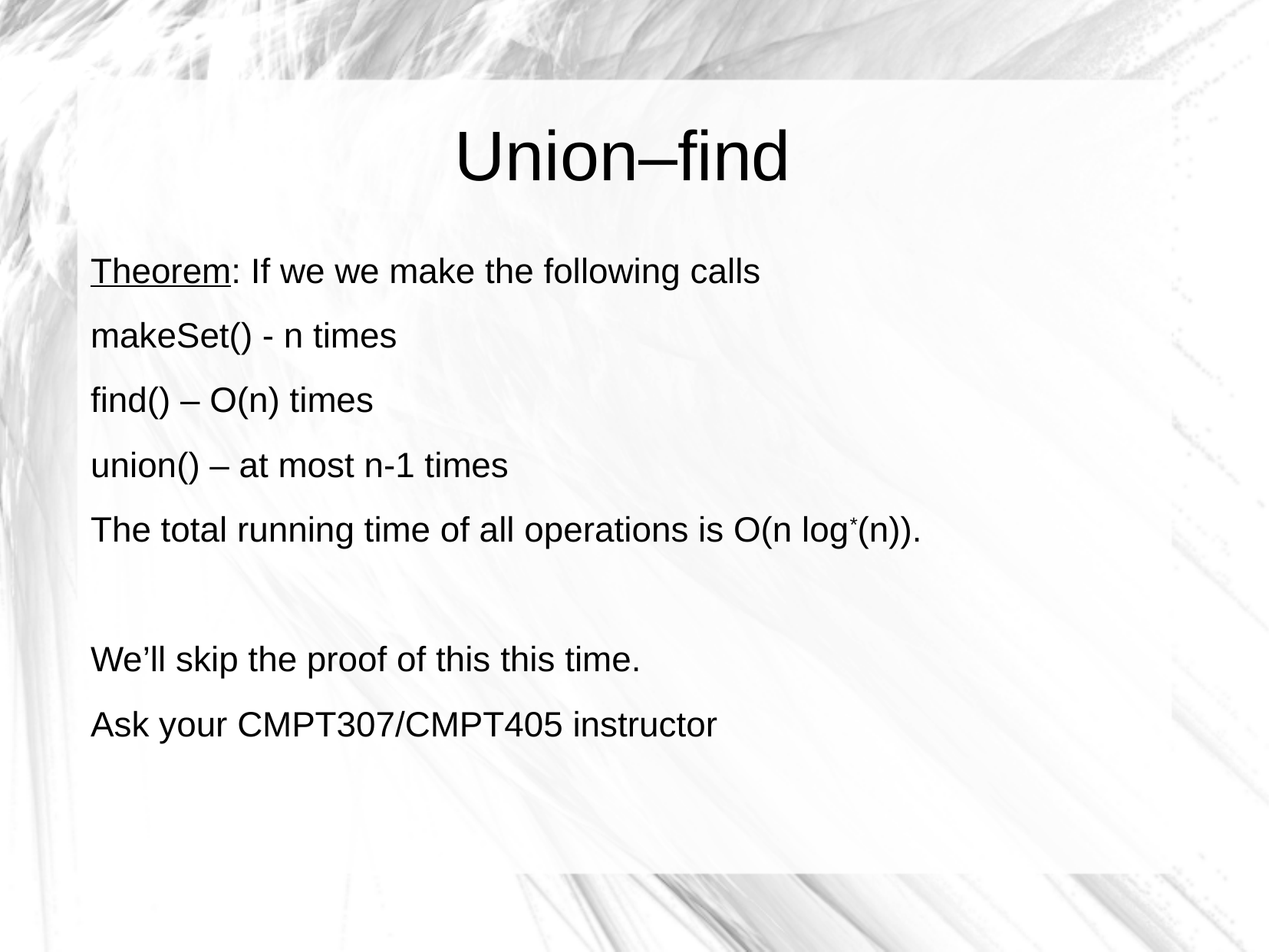

# Union–find
Theorem: If we we make the following calls
makeSet() - n times
find() – O(n) times
union() – at most n-1 times
The total running time of all operations is O(n log*(n)).

We’ll skip the proof of this this time.
Ask your CMPT307/CMPT405 instructor